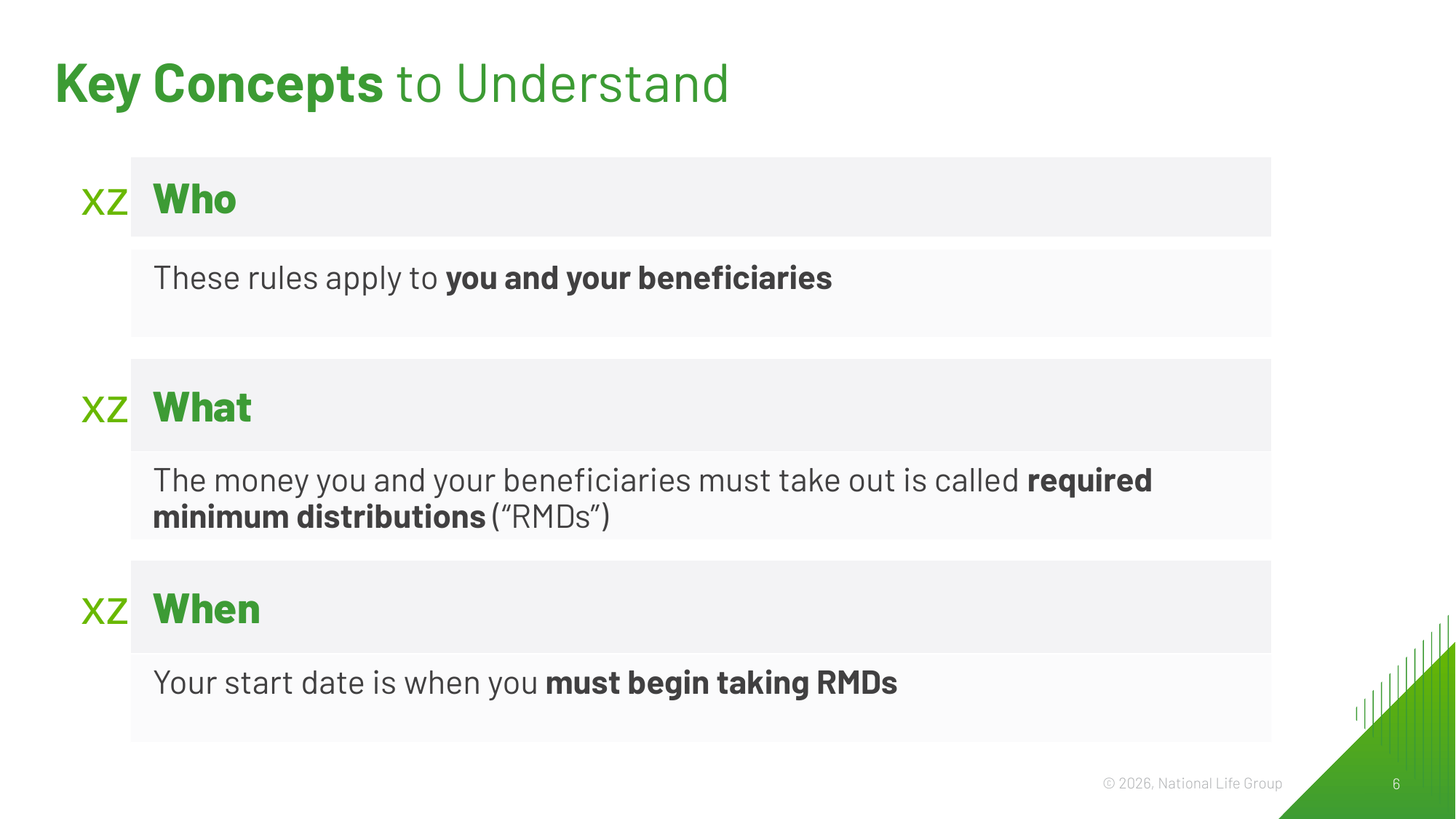

# Key Concepts to Understand
| xz | Who |
| --- | --- |
These rules apply to you and your beneficiaries
| xz | What |
| --- | --- |
The money you and your beneficiaries must take out is called required minimum distributions (“RMDs”)
| xz | When |
| --- | --- |
Your start date is when you must begin taking RMDs
 6